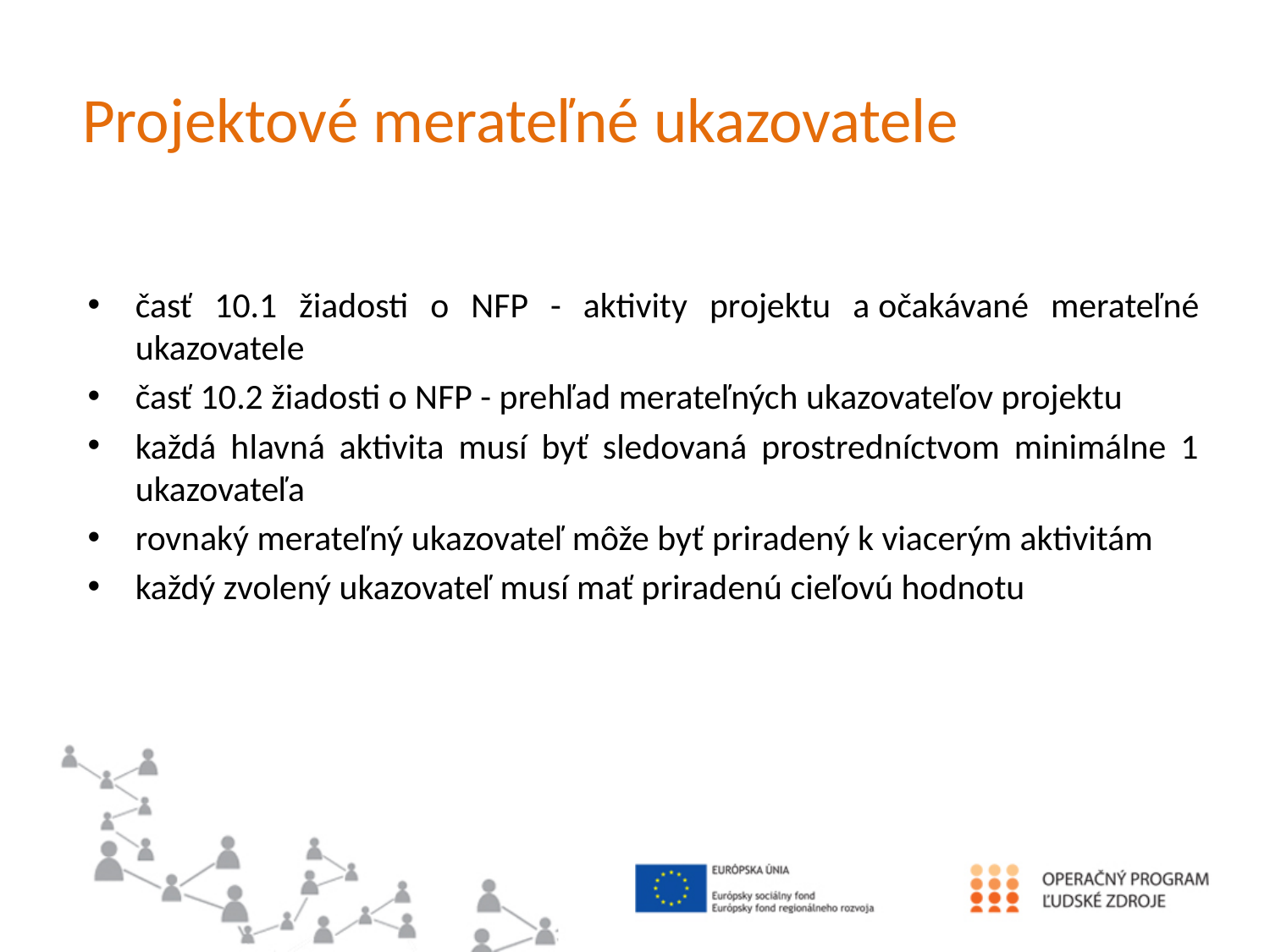

# Projektové merateľné ukazovatele
časť 10.1 žiadosti o NFP - aktivity projektu a očakávané merateľné ukazovatele
časť 10.2 žiadosti o NFP - prehľad merateľných ukazovateľov projektu
každá hlavná aktivita musí byť sledovaná prostredníctvom minimálne 1 ukazovateľa
rovnaký merateľný ukazovateľ môže byť priradený k viacerým aktivitám
každý zvolený ukazovateľ musí mať priradenú cieľovú hodnotu